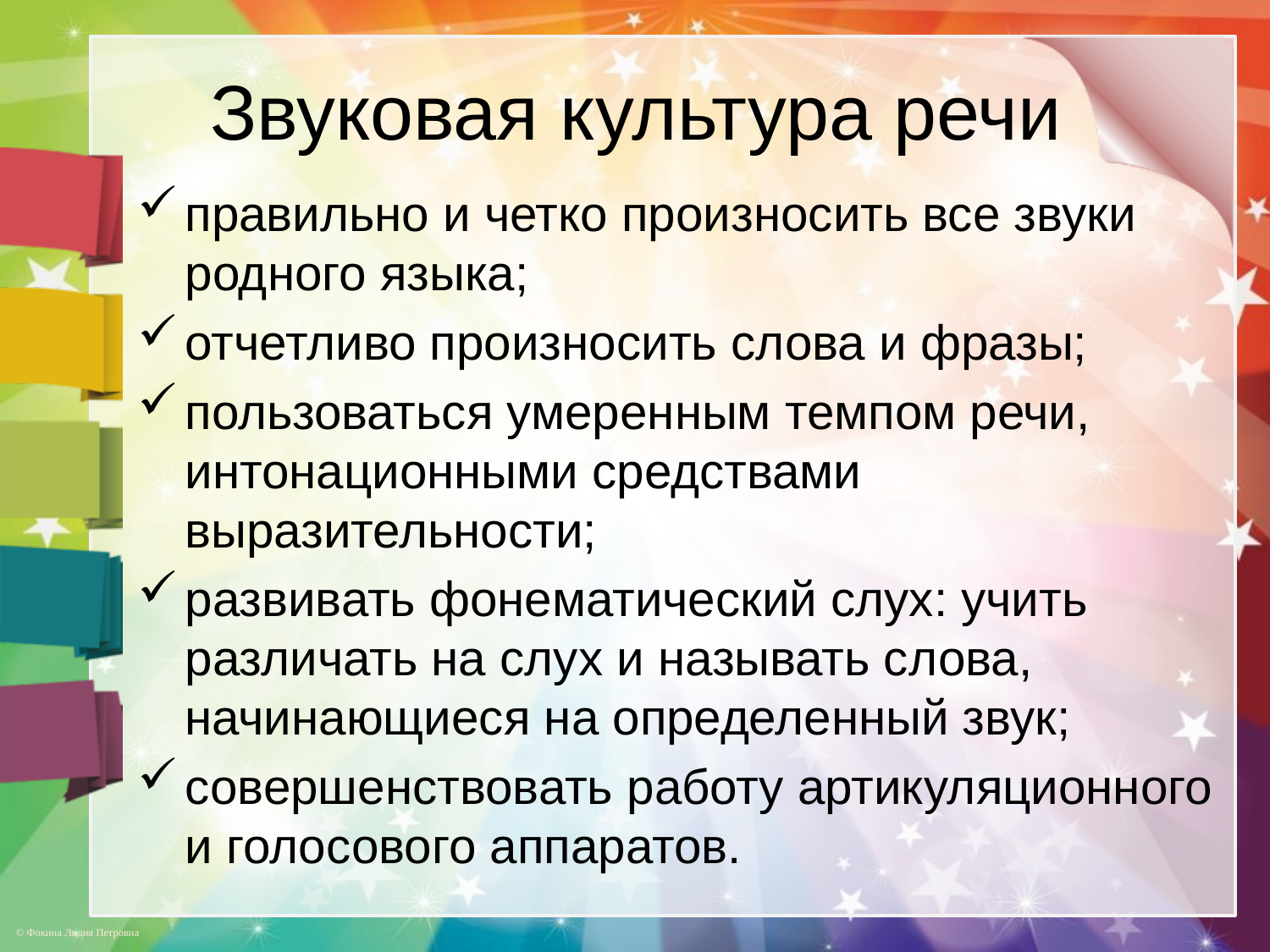

# Звуковая культура речи
правильно и четко произносить все звуки родного языка;
отчетливо произносить слова и фразы;
пользоваться умеренным темпом речи, интонационными средствами выразительности;
развивать фонематический слух: учить различать на слух и называть слова, начинающиеся на определенный звук;
совершенствовать работу артикуляционного и голосового аппаратов.